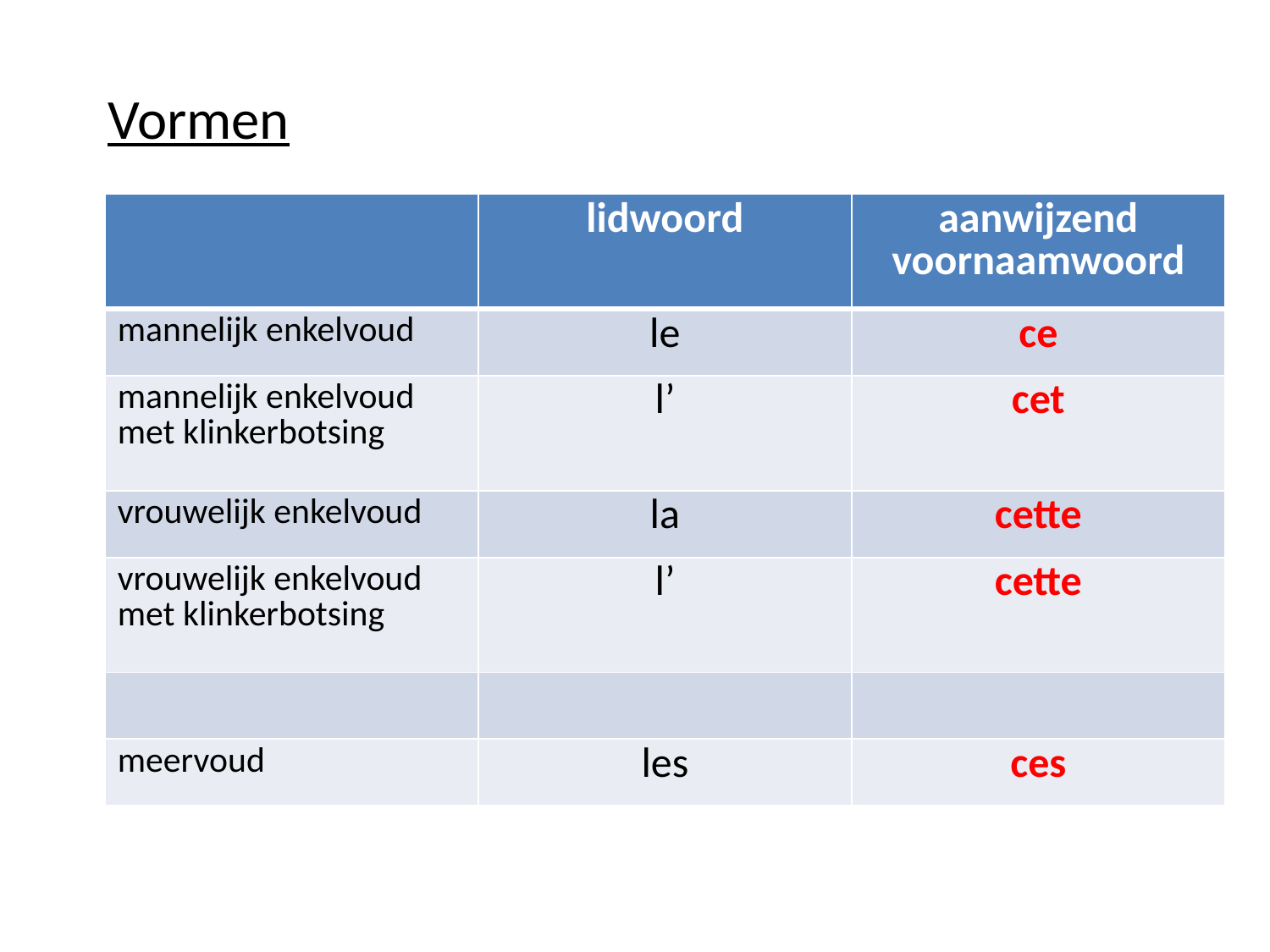

Vormen

|  | lidwoord | aanwijzend voornaamwoord |
| --- | --- | --- |
| mannelijk enkelvoud | le | ce |
| mannelijk enkelvoud met klinkerbotsing | l’ | cet |
| vrouwelijk enkelvoud | la | cette |
| vrouwelijk enkelvoud met klinkerbotsing | l’ | cette |
|  |  |  |
| meervoud | les | ces |